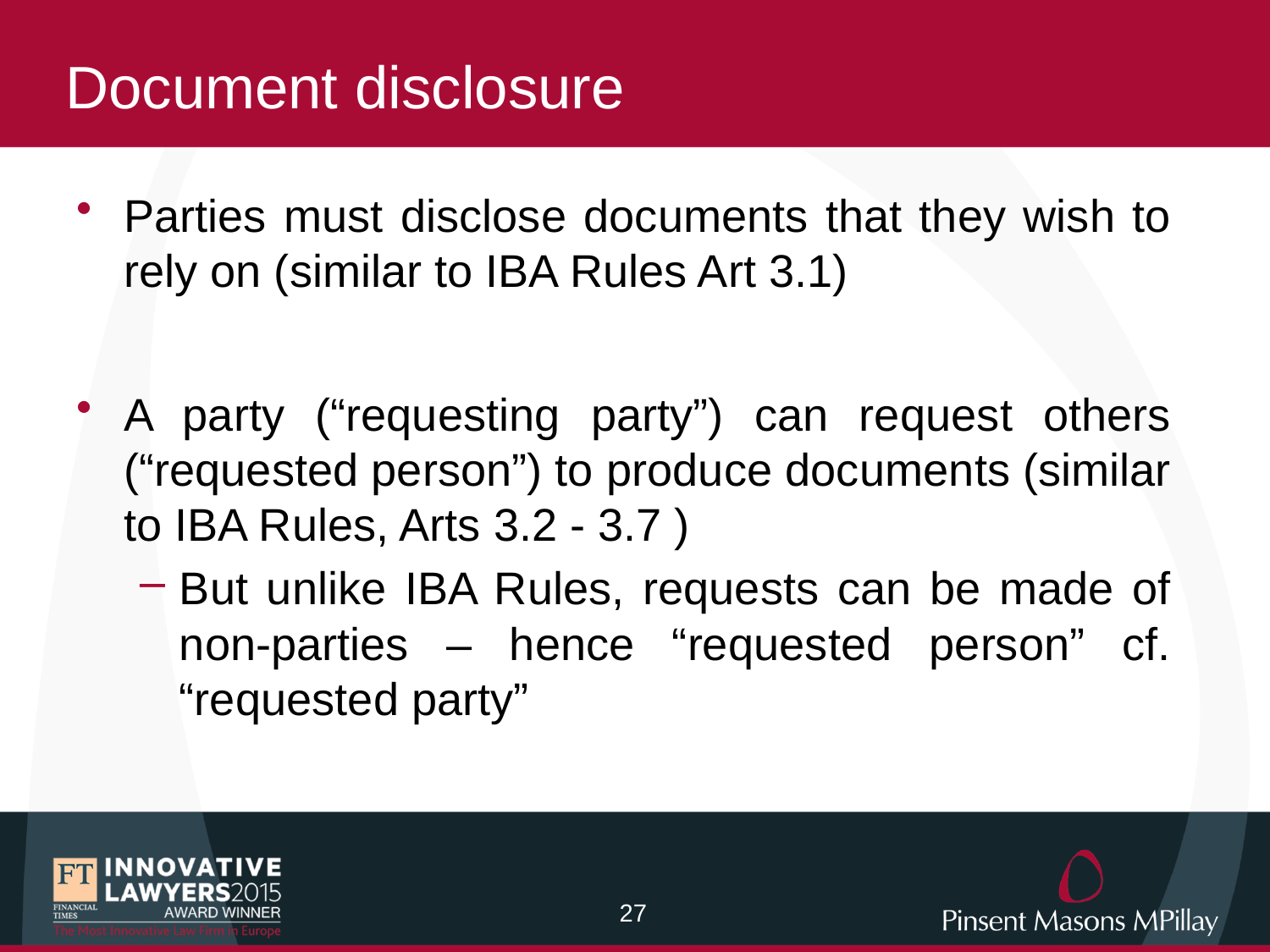

# Document disclosure
Parties must disclose documents that they wish to rely on (similar to IBA Rules Art 3.1)

A party (“requesting party”) can request others (“requested person”) to produce documents (similar to IBA Rules, Arts 3.2 - 3.7 )
But unlike IBA Rules, requests can be made of non-parties – hence “requested person” cf. “requested party”

27